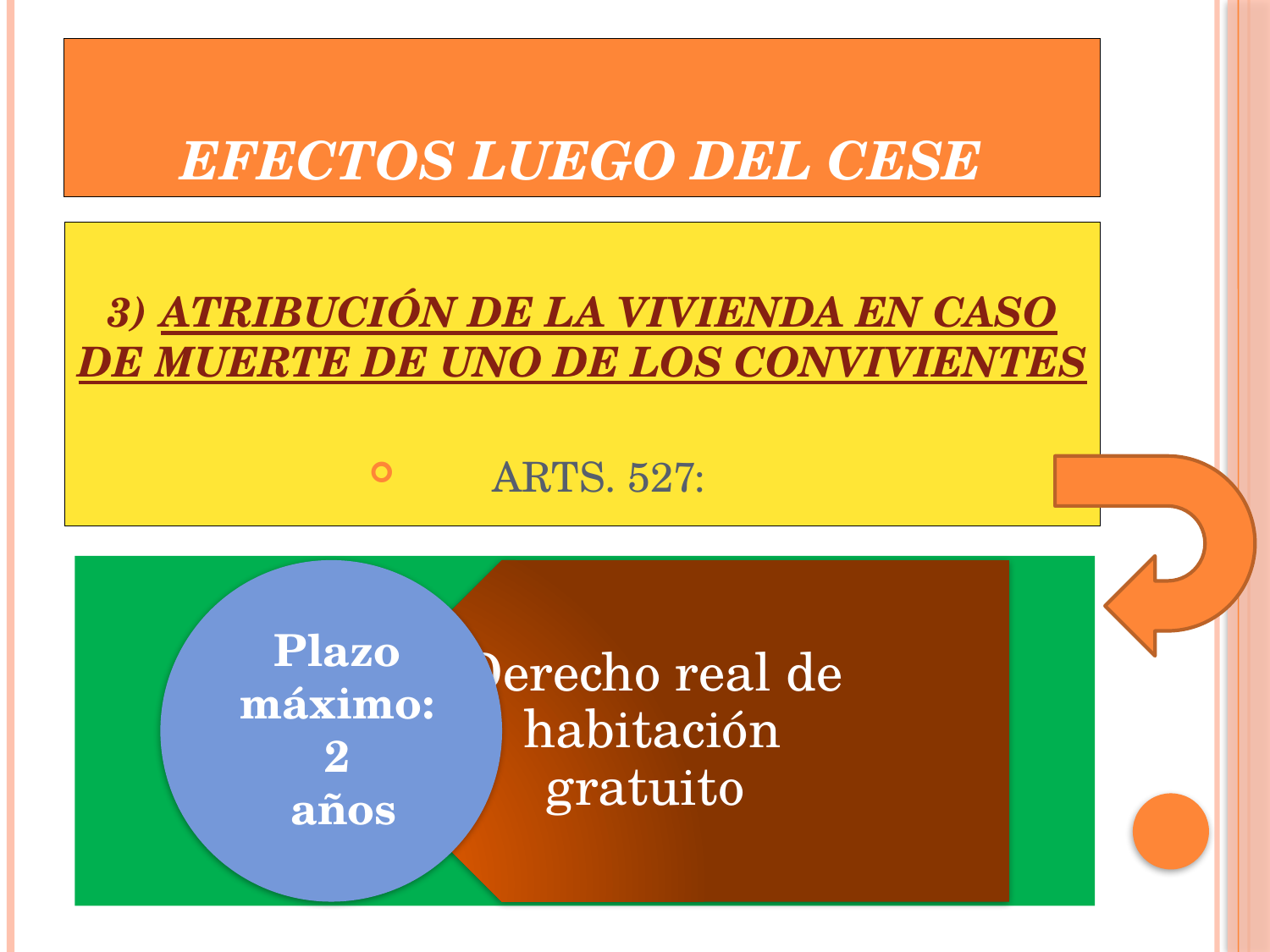

# efectos luego del cese

3) Atribución de la vivienda en caso de muerte de uno de los convivientes

Arts. 527:

Derecho real de habitación gratuito
Plazo máximo:
2
 años